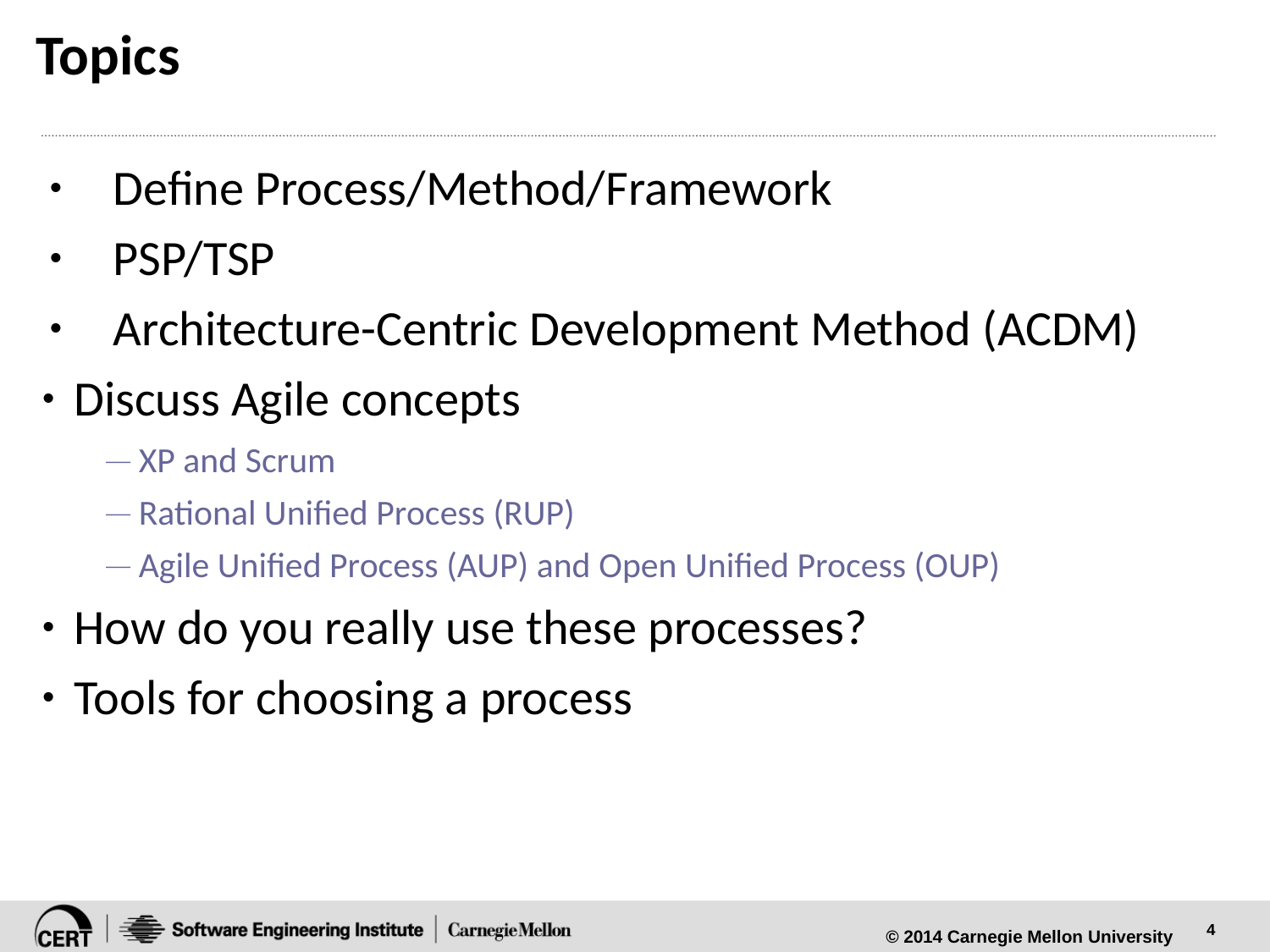

# Topics
Define Process/Method/Framework
PSP/TSP
Architecture-Centric Development Method (ACDM)
Discuss Agile concepts
 XP and Scrum
 Rational Unified Process (RUP)
 Agile Unified Process (AUP) and Open Unified Process (OUP)
How do you really use these processes?
Tools for choosing a process